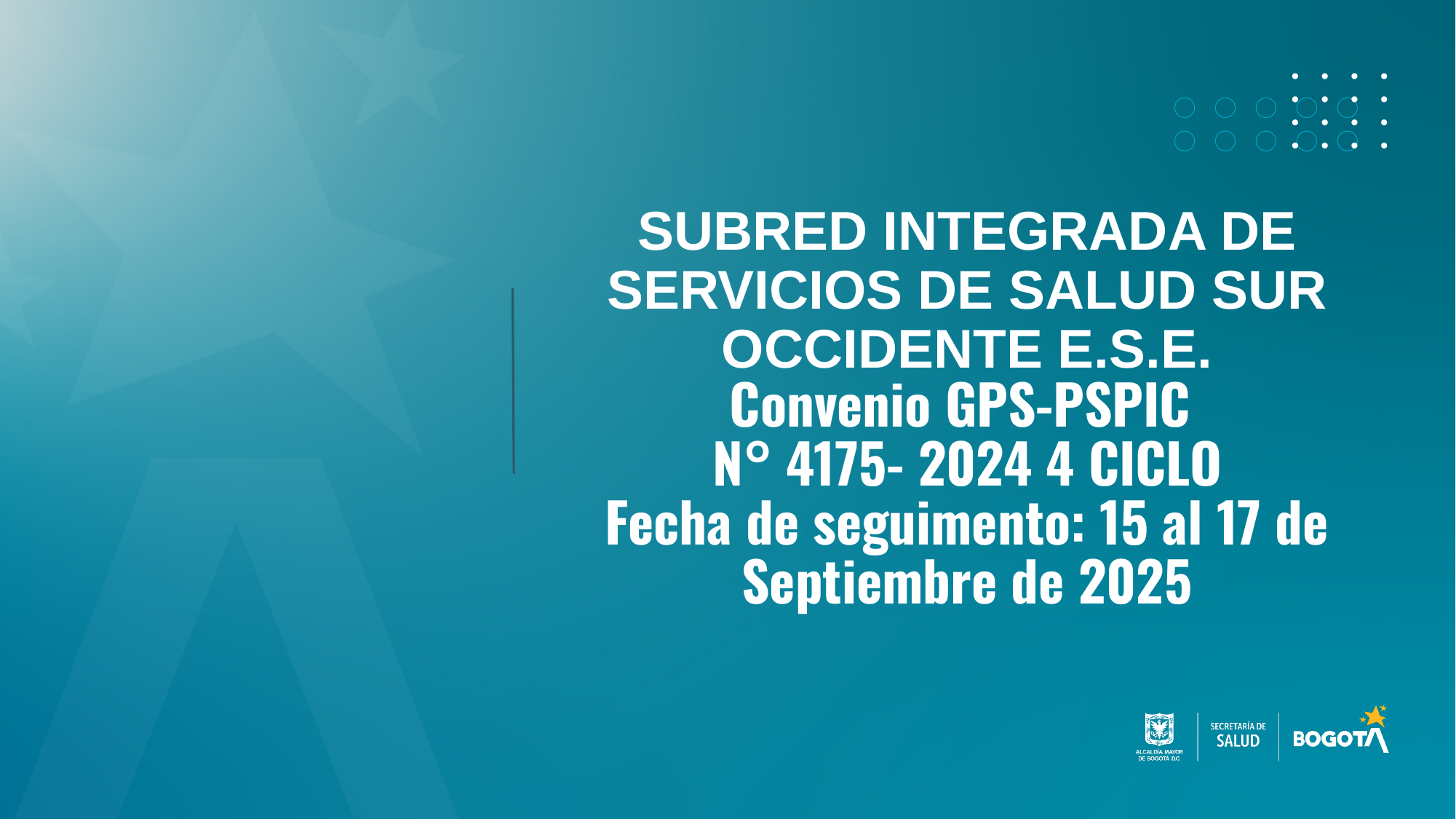

# SUBRED INTEGRADA DE SERVICIOS DE SALUD SUR OCCIDENTE E.S.E. Convenio GPS-PSPIC N° 4175- 2024 4 CICLO Fecha de seguimento: 15 al 17 de Septiembre de 2025